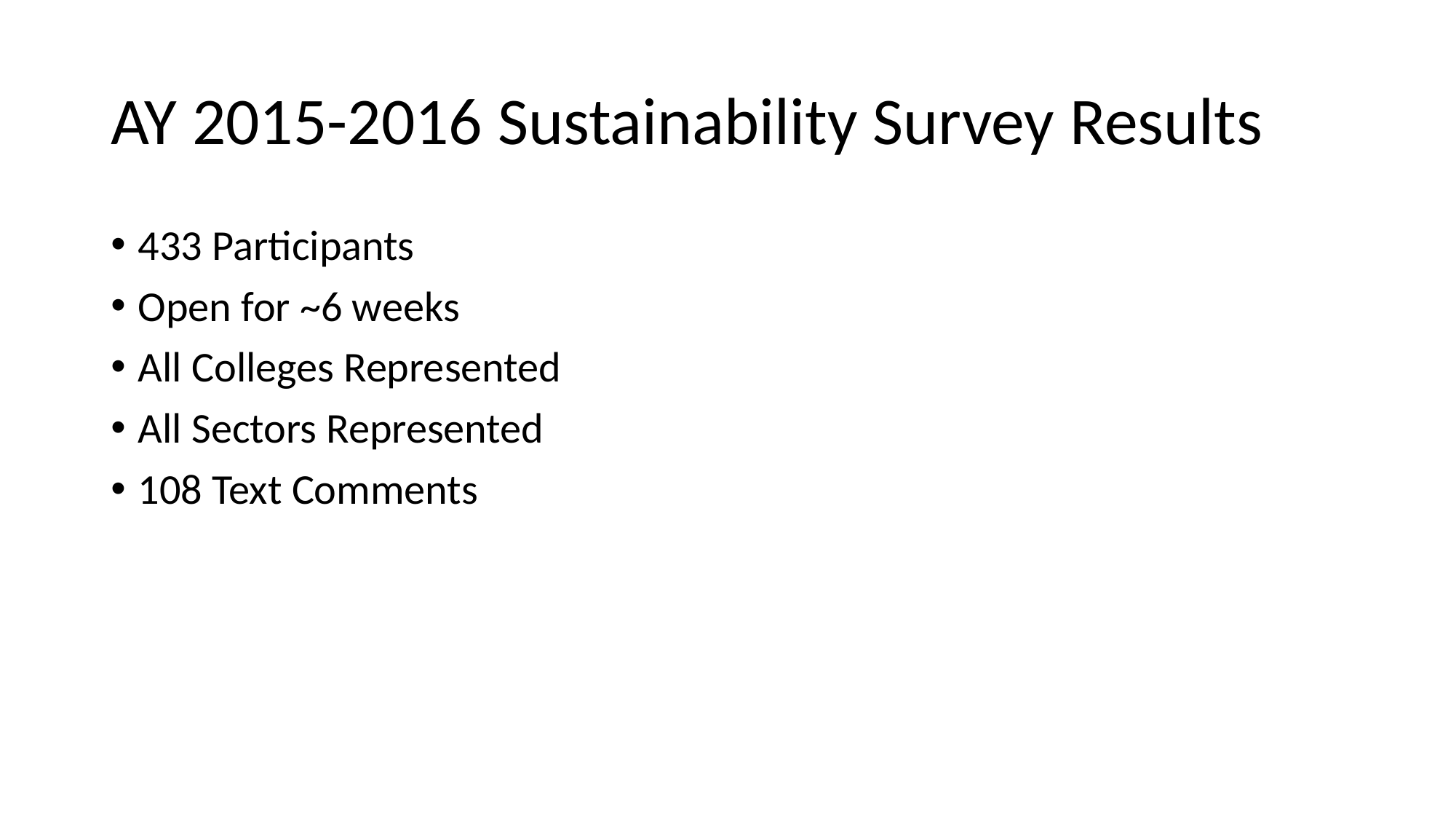

# AY 2015-2016 Sustainability Survey Results
433 Participants
Open for ~6 weeks
All Colleges Represented
All Sectors Represented
108 Text Comments